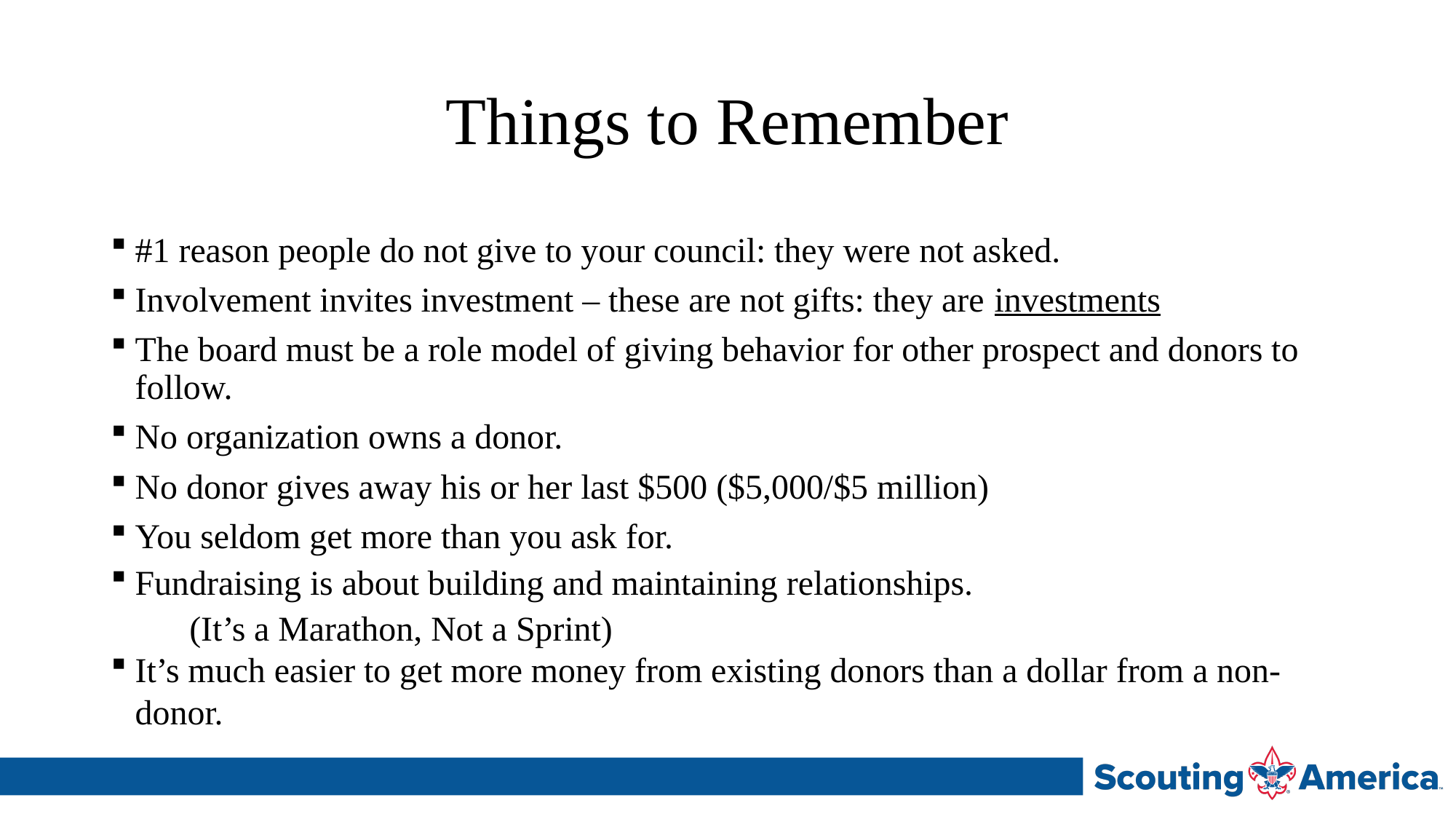

# Things to Remember
#1 reason people do not give to your council: they were not asked.
Involvement invites investment – these are not gifts: they are investments
The board must be a role model of giving behavior for other prospect and donors to follow.
No organization owns a donor.
No donor gives away his or her last $500 ($5,000/$5 million)
You seldom get more than you ask for.
Fundraising is about building and maintaining relationships.
         (It’s a Marathon, Not a Sprint)
It’s much easier to get more money from existing donors than a dollar from a non-donor.